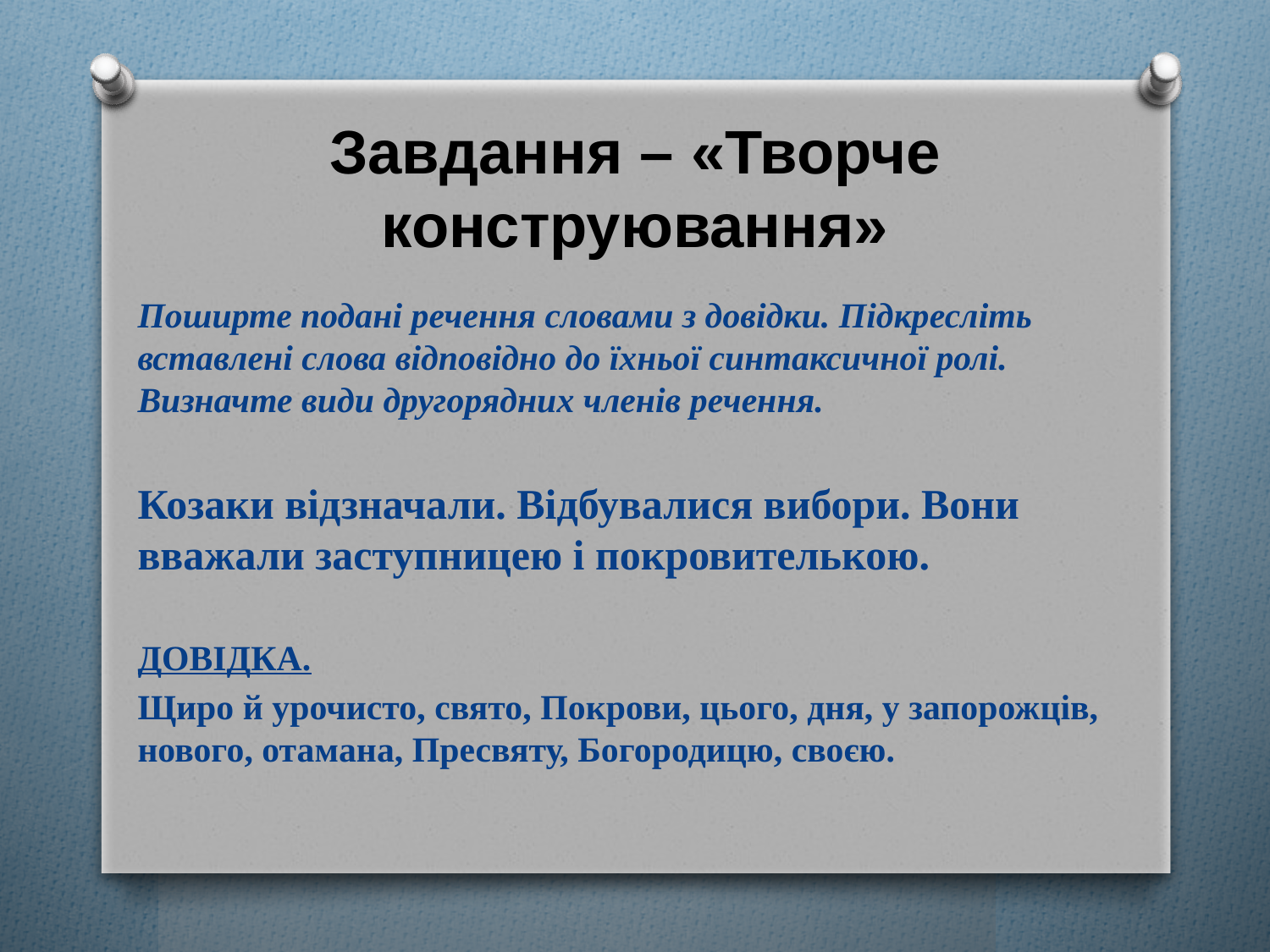

# Завдання – «Творче конструювання»
Поширте подані речення словами з довідки. Підкресліть вставлені слова відповідно до їхньої синтаксичної ролі. Визначте види другорядних членів речення.

Козаки відзначали. Відбувалися вибори. Вони вважали заступницею і покровителькою.

ДОВІДКА.
Щиро й урочисто, свято, Покрови, цього, дня, у запорожців, нового, отамана, Пресвяту, Богородицю, своєю.